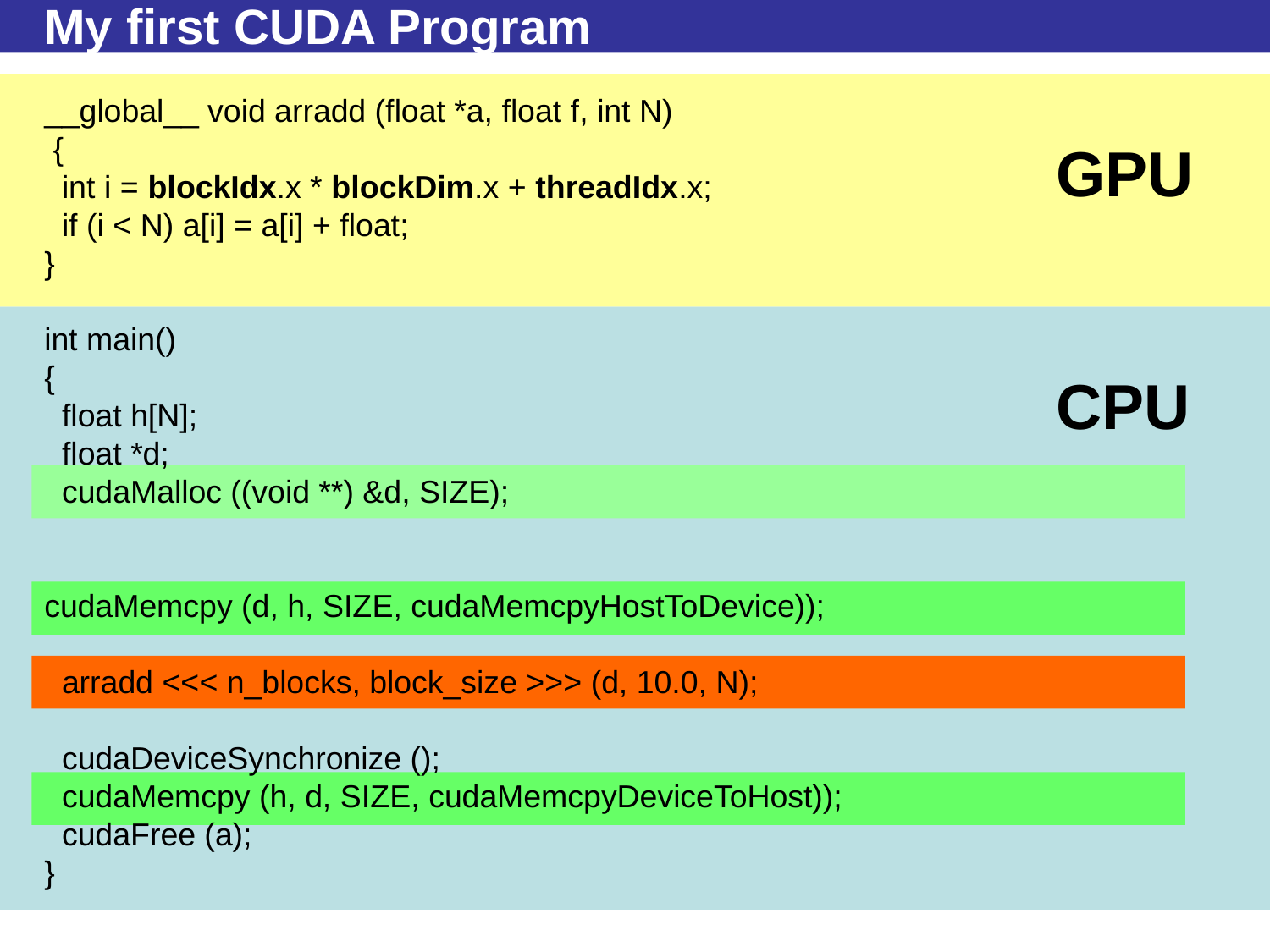

# My first CUDA Program

__global__ void arradd (float *a, float f, int N)
 {
  int i = blockIdx.x * blockDim.x + threadIdx.x;
  if (i < N) a[i] = a[i] + float;
}

int main()
{
  float h[N];
  float *d;
  cudaMalloc ((void **) &d, SIZE);

cudaMemcpy (d, h, SIZE, cudaMemcpyHostToDevice));

  arradd <<< n_blocks, block_size >>> (d, 10.0, N);

  cudaDeviceSynchronize ();
  cudaMemcpy (h, d, SIZE, cudaMemcpyDeviceToHost));
  cudaFree (a);
}
GPU

CPU